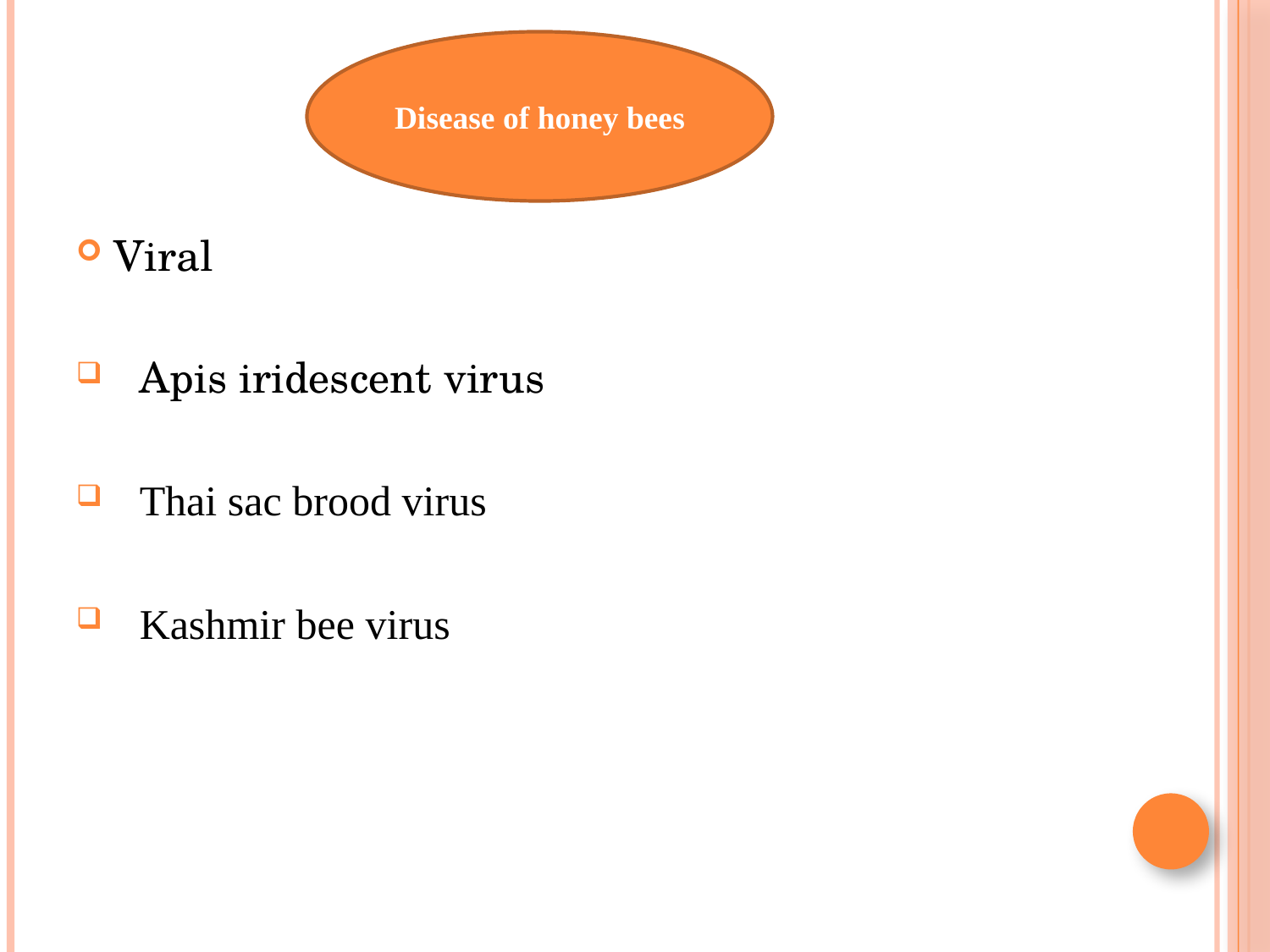

Disease of honey bees
Viral

Apis iridescent virus

Thai sac brood virus

Kashmir bee virus